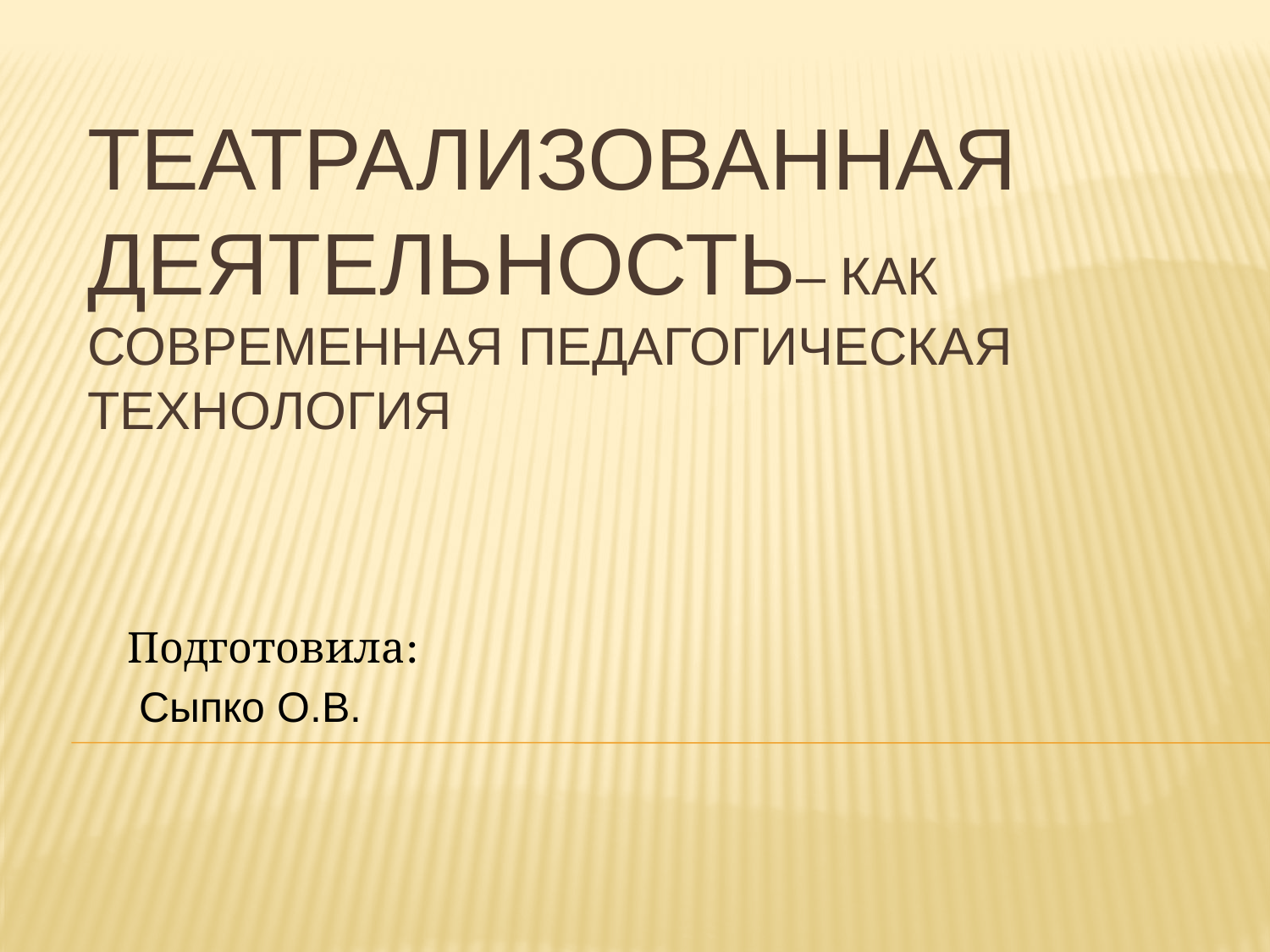

# Театрализованная деятельность– как современная педагогическая технология
Подготовила:
 Сыпко О.В.